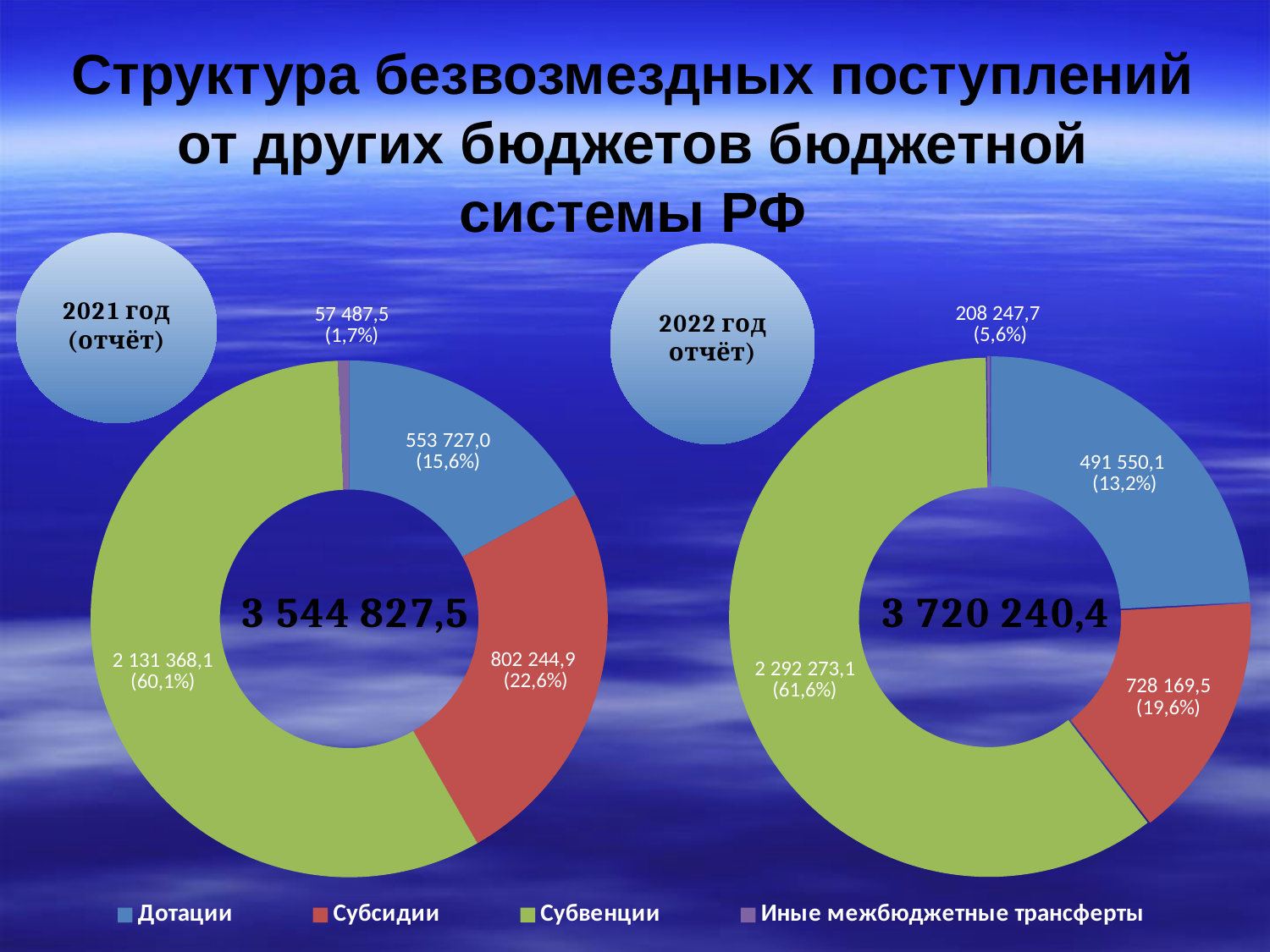

# Структура безвозмездных поступлений от других бюджетов бюджетной системы РФ

### Chart

| Category | 2021 (отчёт) |
|---|---|
| Дотации | 553727.0 |
| Субсидии | 802244.87 |
| Субвенции | 1869706.4 |
| Иные межбюджетные трансферты | 22822.1 |

### Chart

| Category | 2020 (прогноз) |
|---|---|